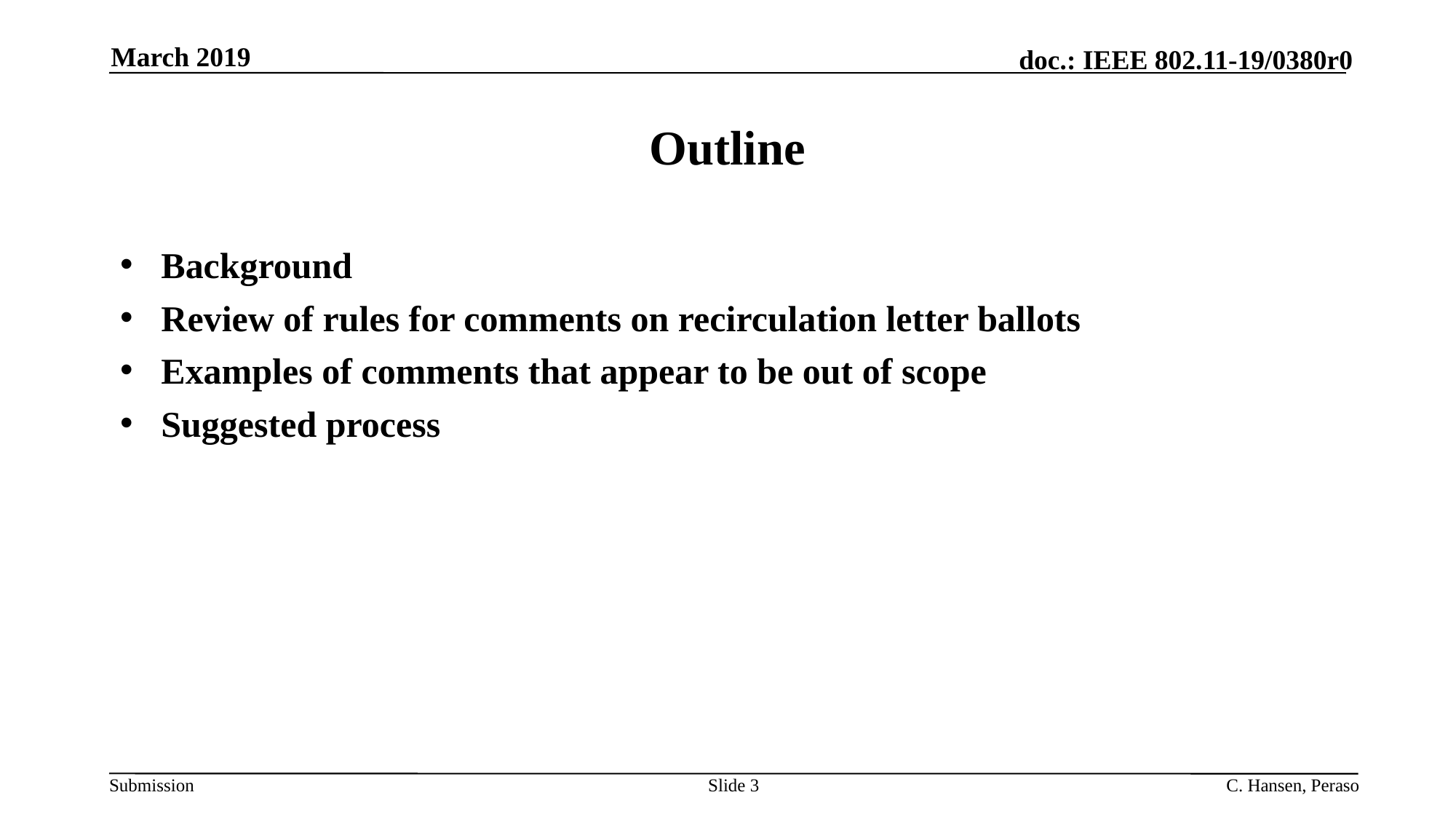

March 2019
# Outline
Background
Review of rules for comments on recirculation letter ballots
Examples of comments that appear to be out of scope
Suggested process
Slide 3
C. Hansen, Peraso